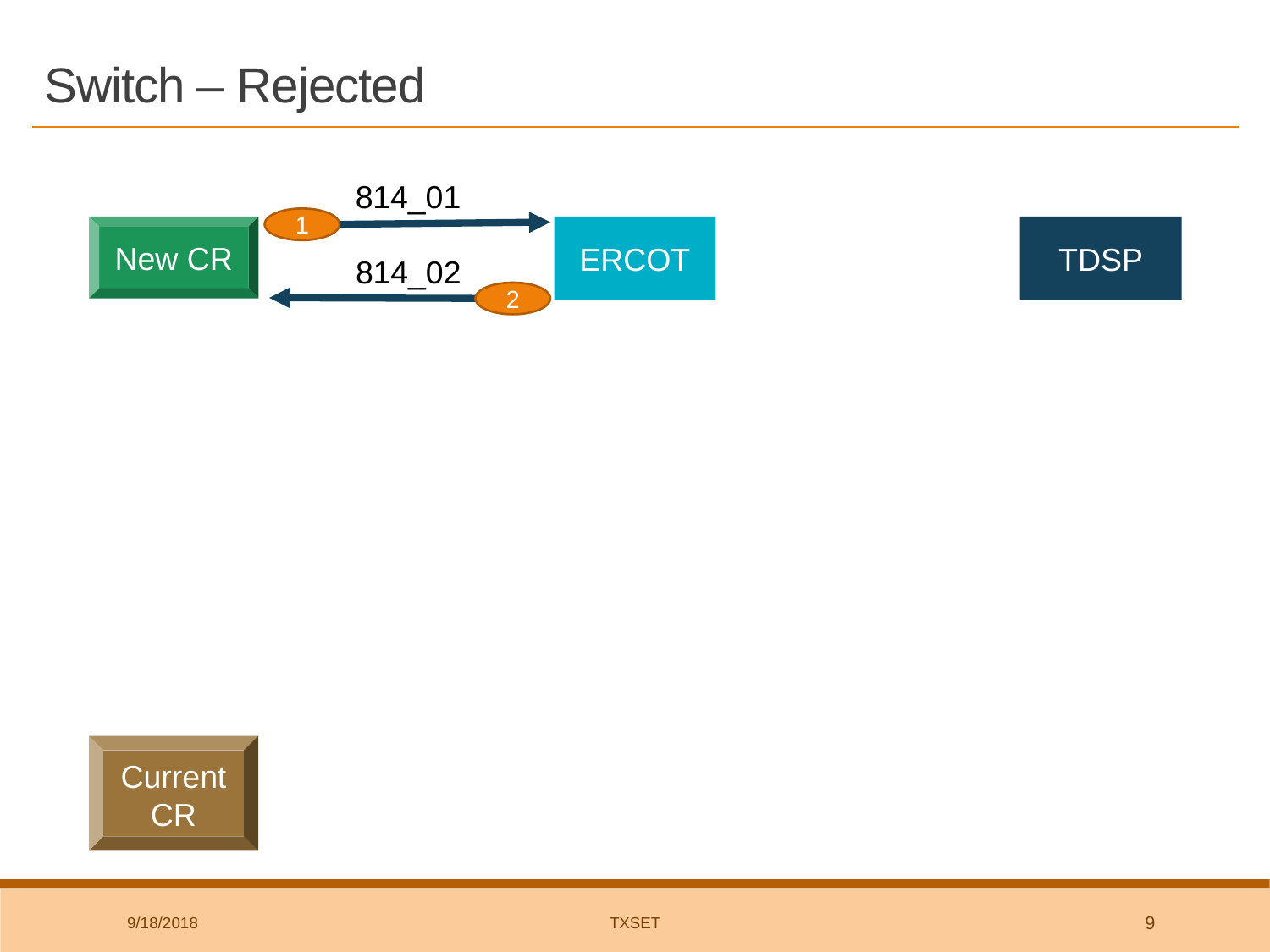

# Switch – Rejected
814_01
1

New CR
ERCOT
TDSP
814_02
2
Current CR
9/18/2018
TxSET
9